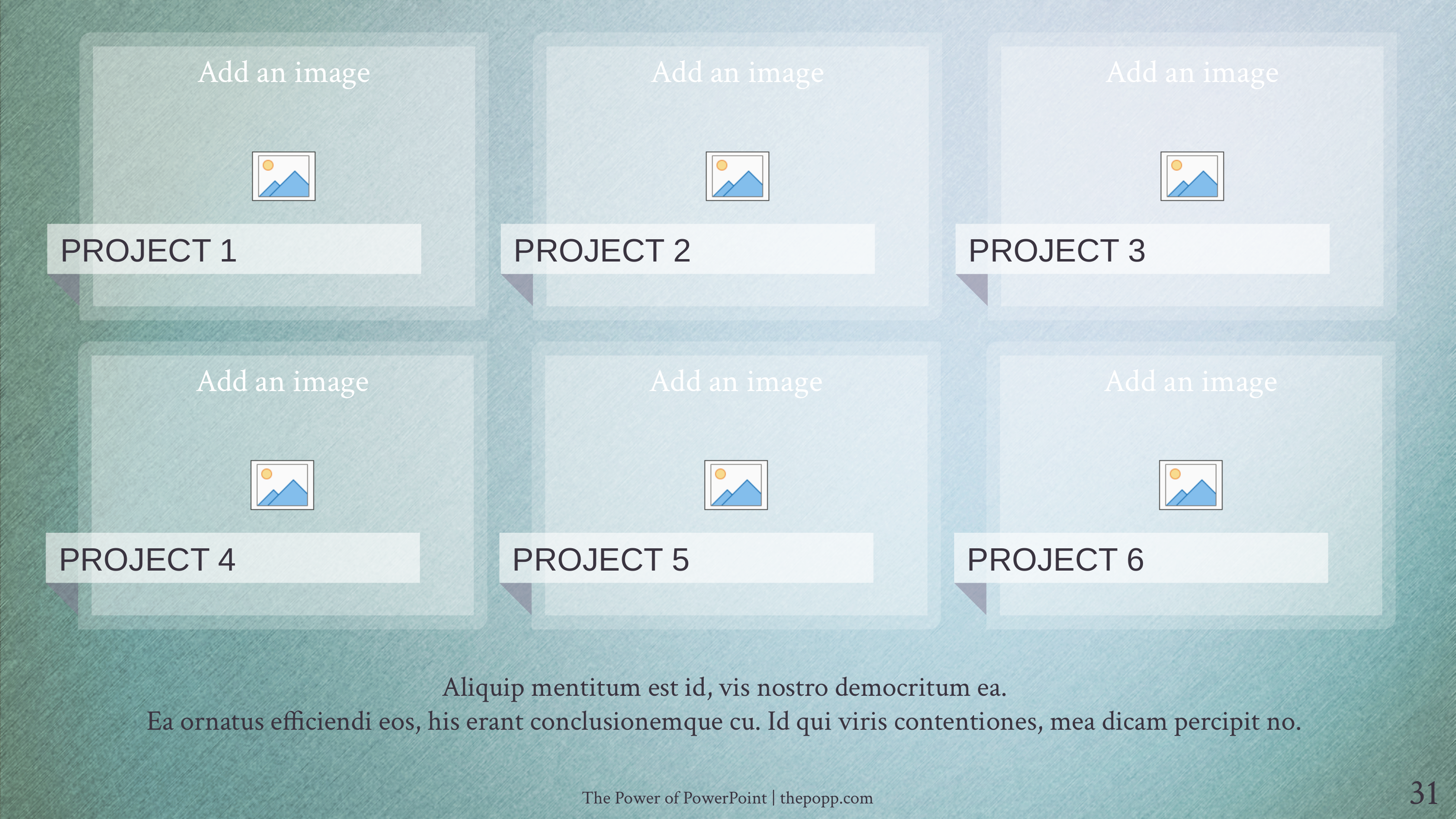

PROJECT 1
PROJECT 2
PROJECT 3

PROJECT 4
PROJECT 5
PROJECT 6
Aliquip mentitum est id, vis nostro democritum ea.
Ea ornatus efficiendi eos, his erant conclusionemque cu. Id qui viris contentiones, mea dicam percipit no.
31
The Power of PowerPoint | thepopp.com